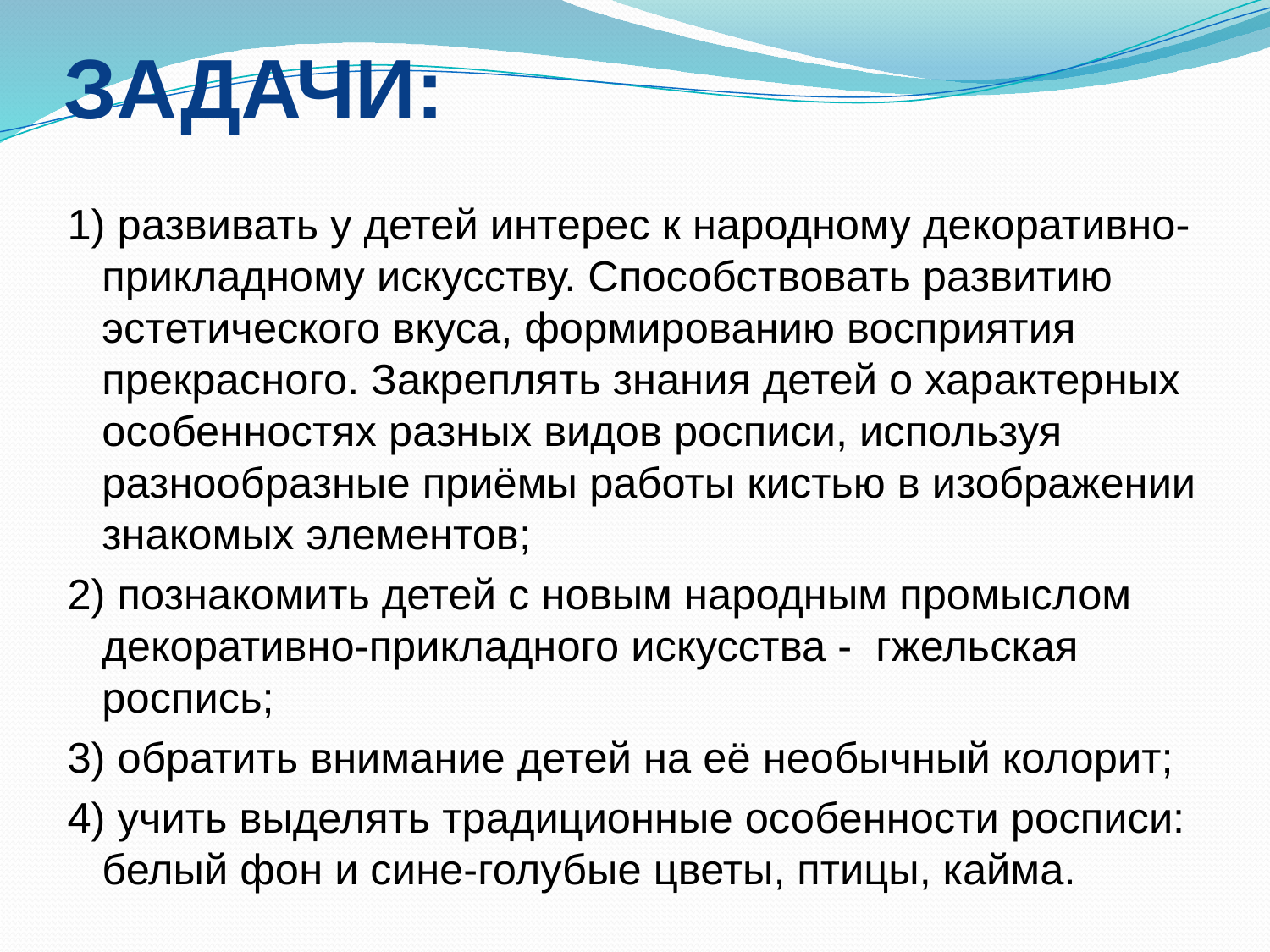

# ЗАДАЧИ:

1) развивать у детей интерес к народному декоративно-прикладному искусству. Способствовать развитию эстетического вкуса, формированию восприятия прекрасного. Закреплять знания детей о характерных особенностях разных видов росписи, используя разнообразные приёмы работы кистью в изображении знакомых элементов;
2) познакомить детей с новым народным промыслом декоративно-прикладного искусства -  гжельская роспись;
3) обратить внимание детей на её необычный колорит;
4) учить выделять традиционные особенности росписи: белый фон и сине-голубые цветы, птицы, кайма.